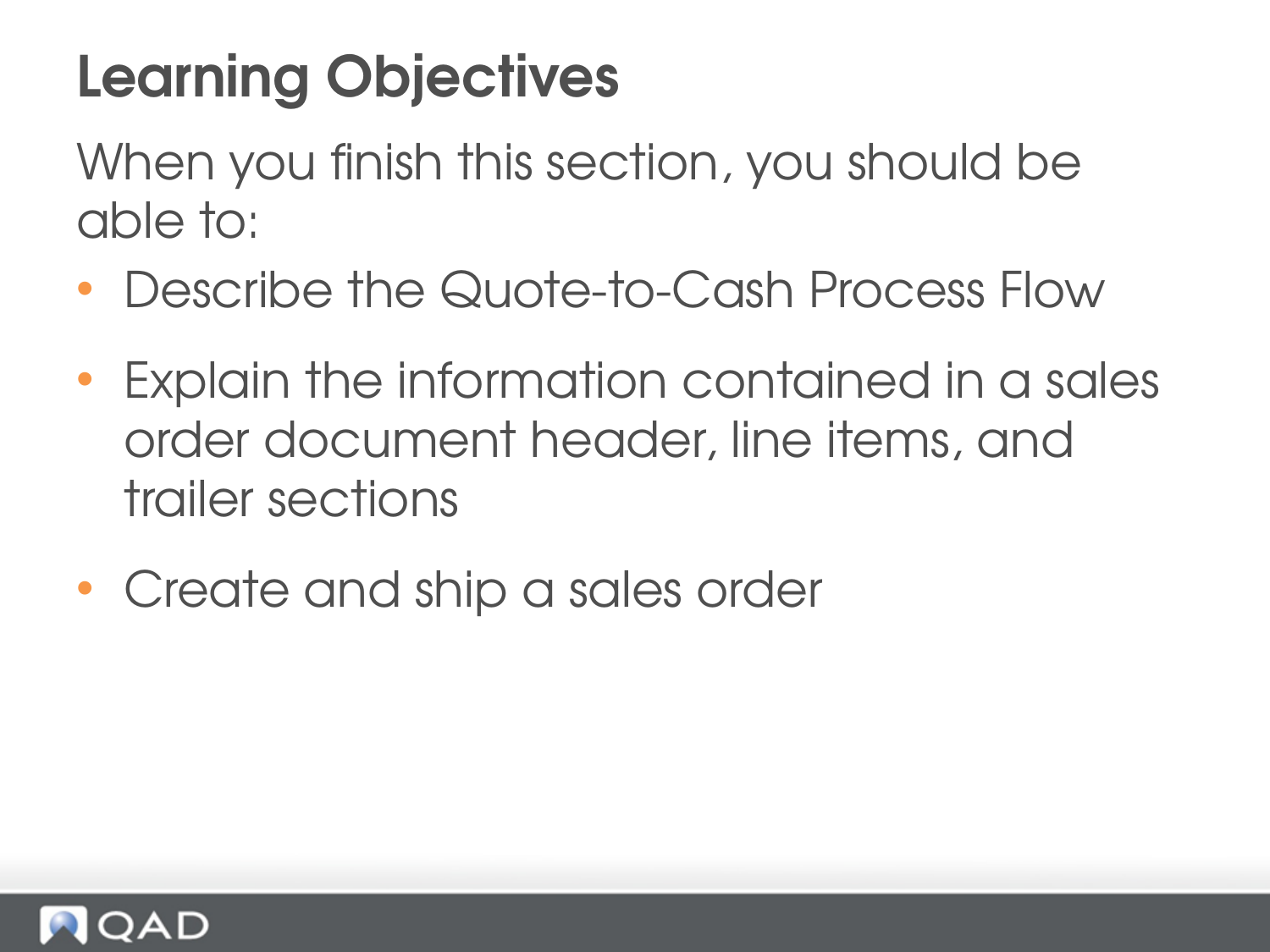

# Learning Objectives
When you finish this section, you should be able to:
Describe the Quote-to-Cash Process Flow
Explain the information contained in a sales order document header, line items, and trailer sections
Create and ship a sales order